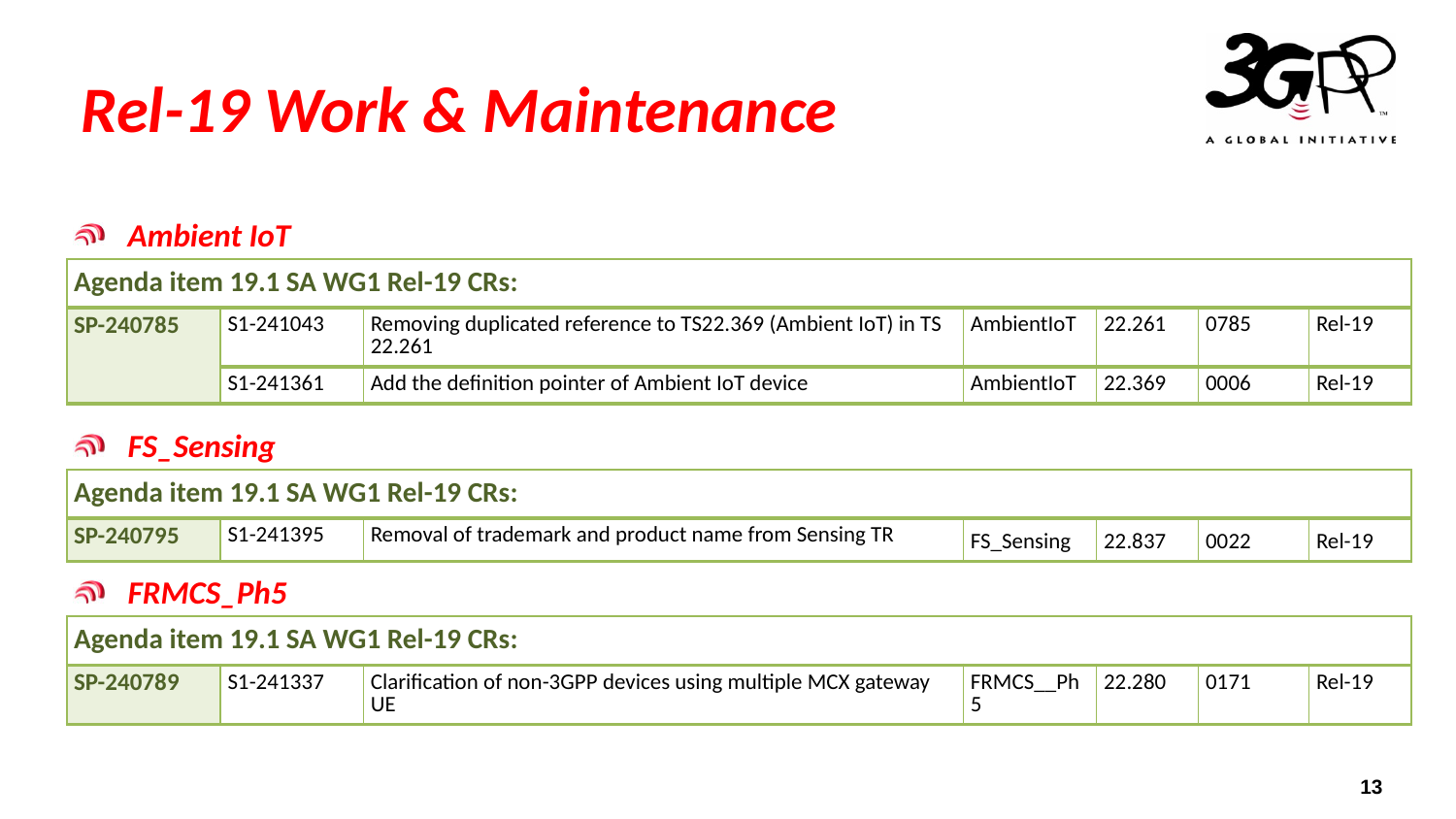

Rel-19 Work & Maintenance
Ambient IoT

| Agenda item 19.1 SA WG1 Rel-19 CRs: |  |  |  |  |  |  |
| --- | --- | --- | --- | --- | --- | --- |
| SP-240785 | S1-241043 | Removing duplicated reference to TS22.369 (Ambient IoT) in TS 22.261 | AmbientIoT | 22.261 | 0785 | Rel-19 |
|  | S1-241361 | Add the definition pointer of Ambient IoT device | AmbientIoT | 22.369 | 0006 | Rel-19 |
FS_Sensing

| Agenda item 19.1 SA WG1 Rel-19 CRs: |  |  |  |  |  |  |
| --- | --- | --- | --- | --- | --- | --- |
| SP-240795 | S1-241395 | Removal of trademark and product name from Sensing TR | FS\_Sensing | 22.837 | 0022 | Rel-19 |
FRMCS_Ph5

| Agenda item 19.1 SA WG1 Rel-19 CRs: |  |  |  |  |  |  |
| --- | --- | --- | --- | --- | --- | --- |
| SP-240789 | S1-241337 | Clarification of non-3GPP devices using multiple MCX gateway UE | FRMCS\_\_Ph5 | 22.280 | 0171 | Rel-19 |